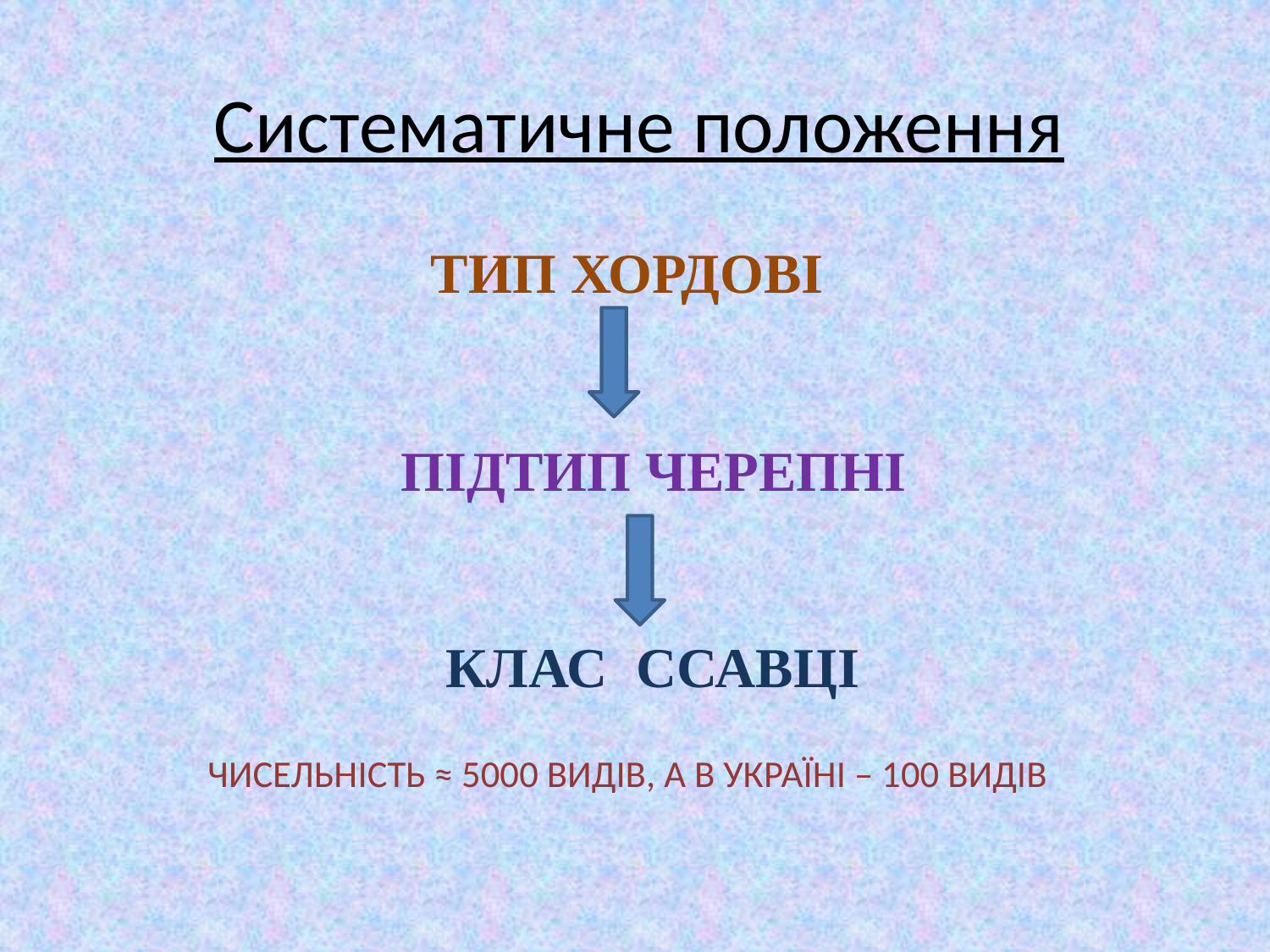

# Систематичне положення
ТИП ХОРДОВІ

ПІДТИП ЧЕРЕПНІ

КЛАС  ССАВЦІ
ЧИСЕЛЬНІСТЬ ≈ 5000 ВИДІВ, А В УКРАЇНІ – 100 ВИДІВ